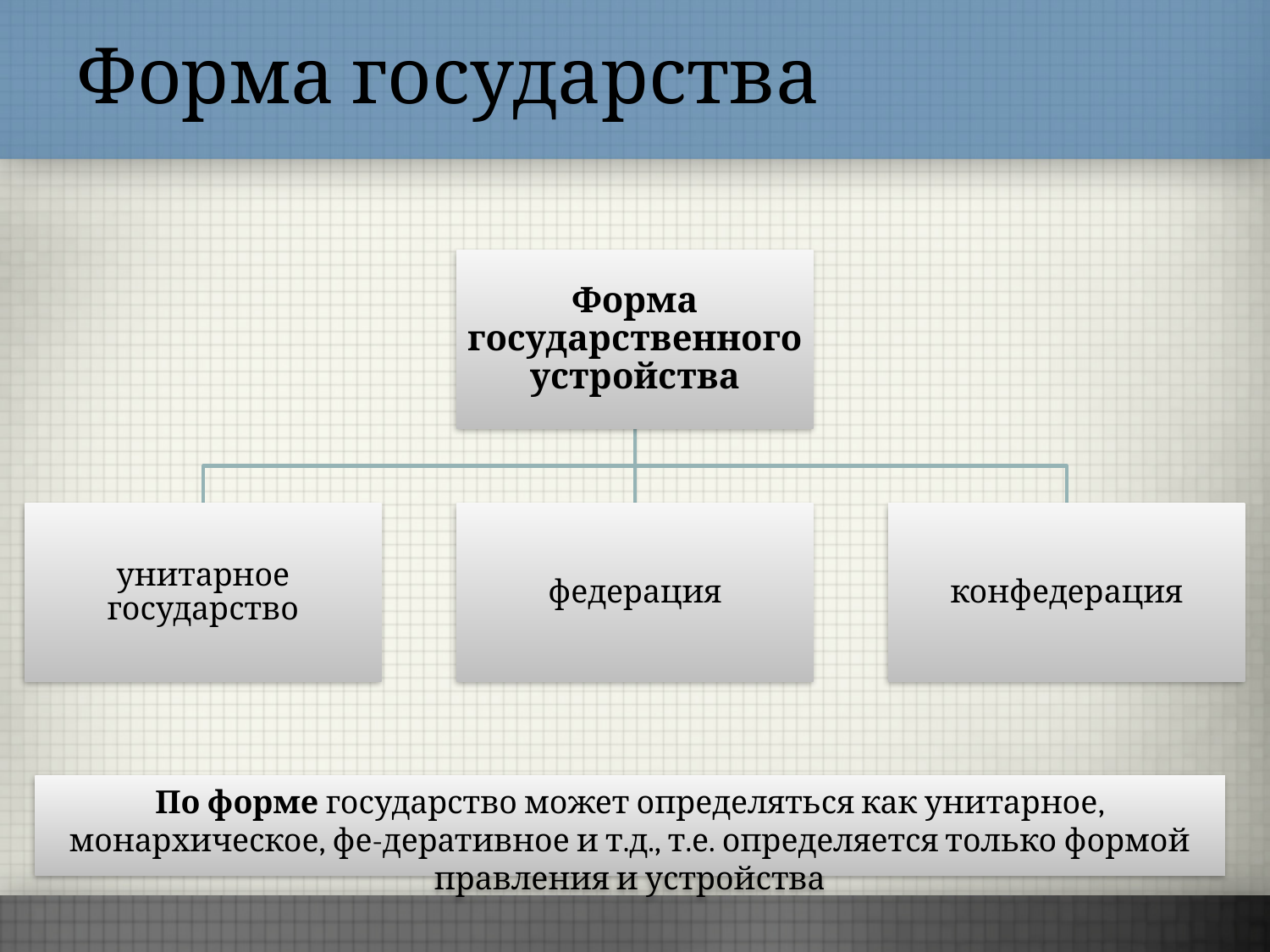

# Форма государства
Форма государственного устройства
унитарное государство
федерация
конфедерация
По форме государство может определяться как унитарное, монархическое, фе-деративное и т.д., т.е. определяется только формой правления и устройства